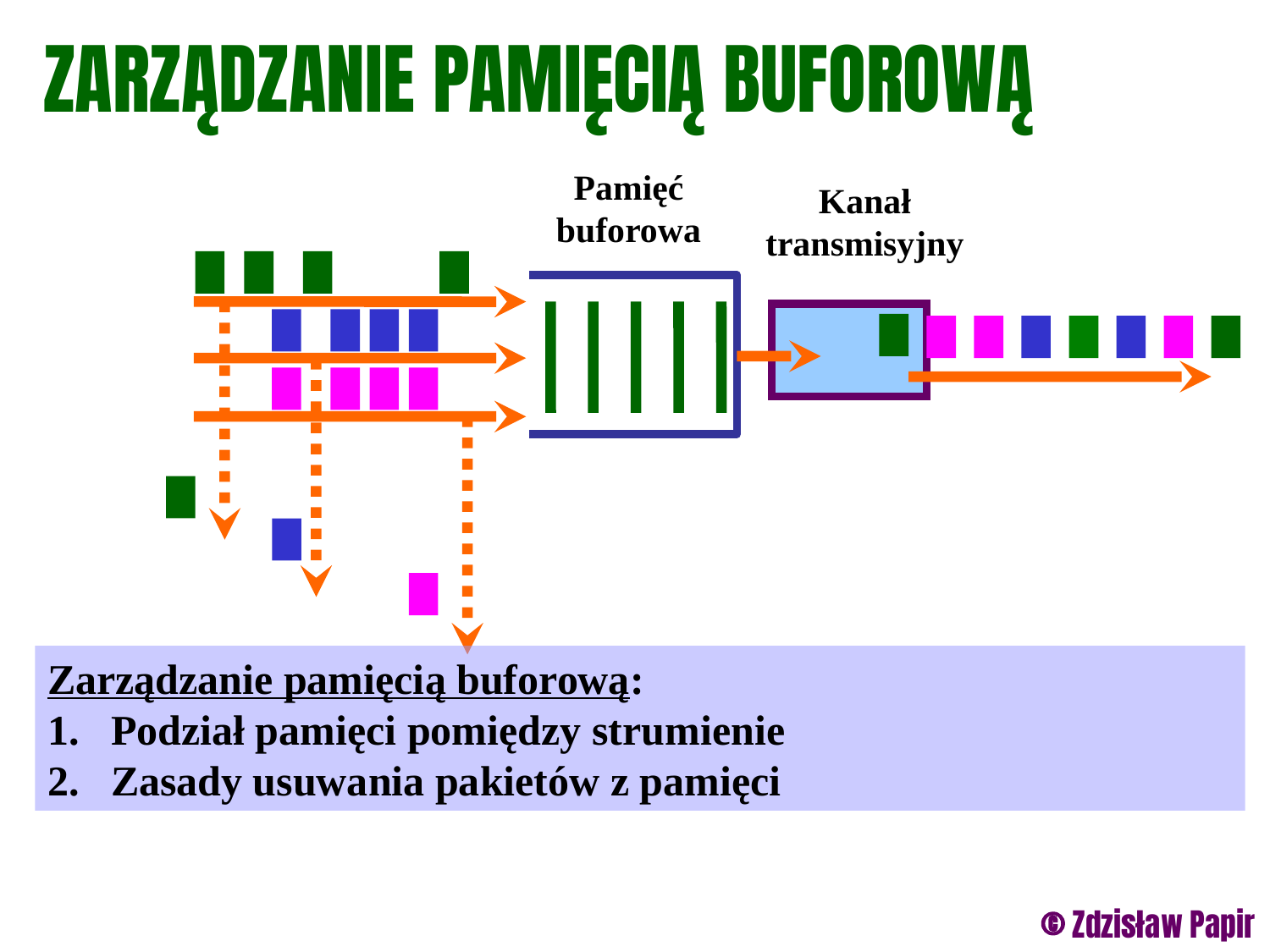

ZARZĄDZANIE PAMIĘCIĄ BUFOROWĄ
Pamięć
buforowa
Kanał
transmisyjny

Zarządzanie pamięcią buforową:
Podział pamięci pomiędzy strumienie
Zasady usuwania pakietów z pamięci
45
© Zdzisław Papir